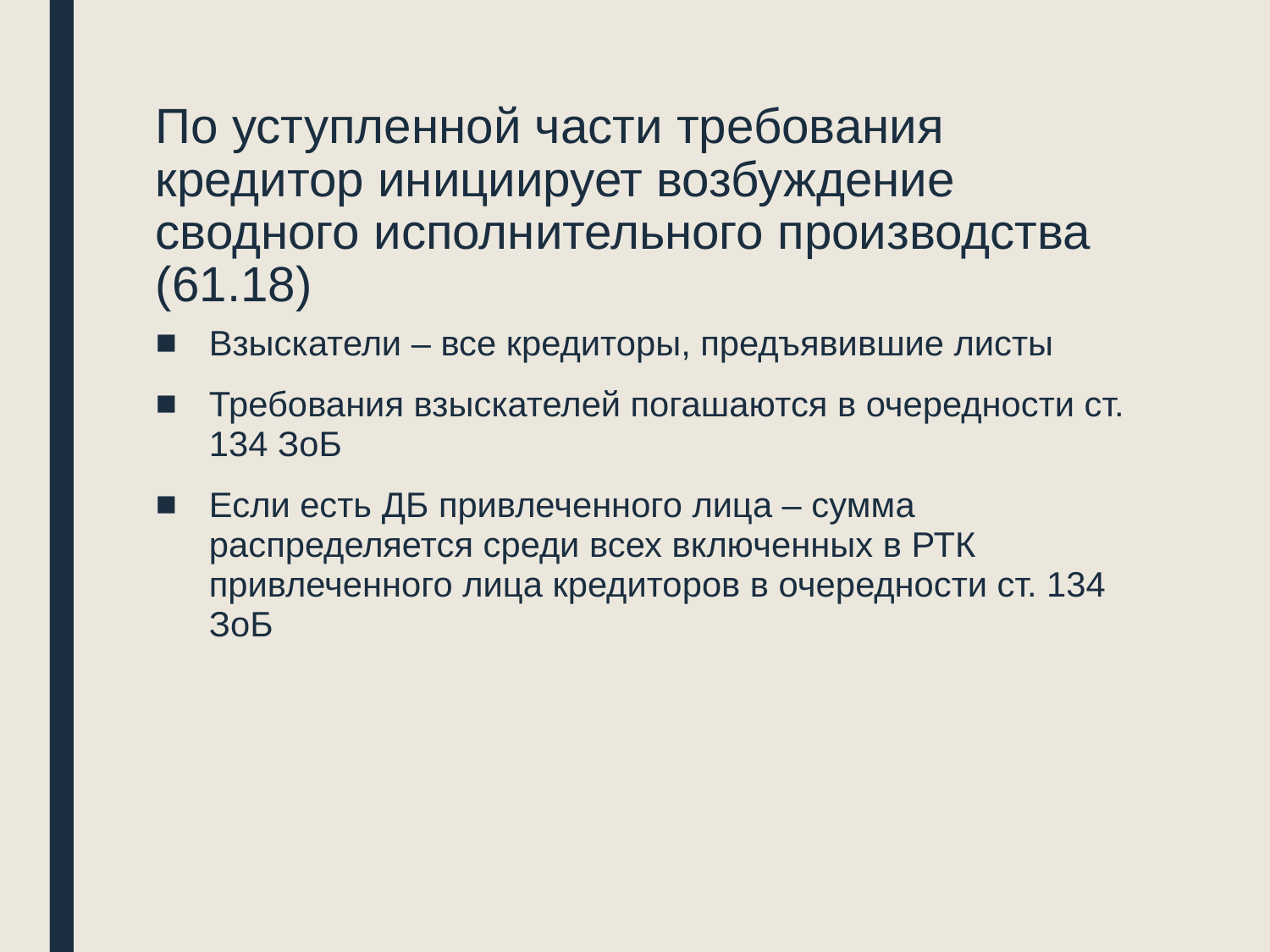

# По уступленной части требования кредитор инициирует возбуждение сводного исполнительного производства (61.18)
Взыскатели – все кредиторы, предъявившие листы
Требования взыскателей погашаются в очередности ст. 134 ЗоБ
Если есть ДБ привлеченного лица – сумма распределяется среди всех включенных в РТК привлеченного лица кредиторов в очередности ст. 134 ЗоБ